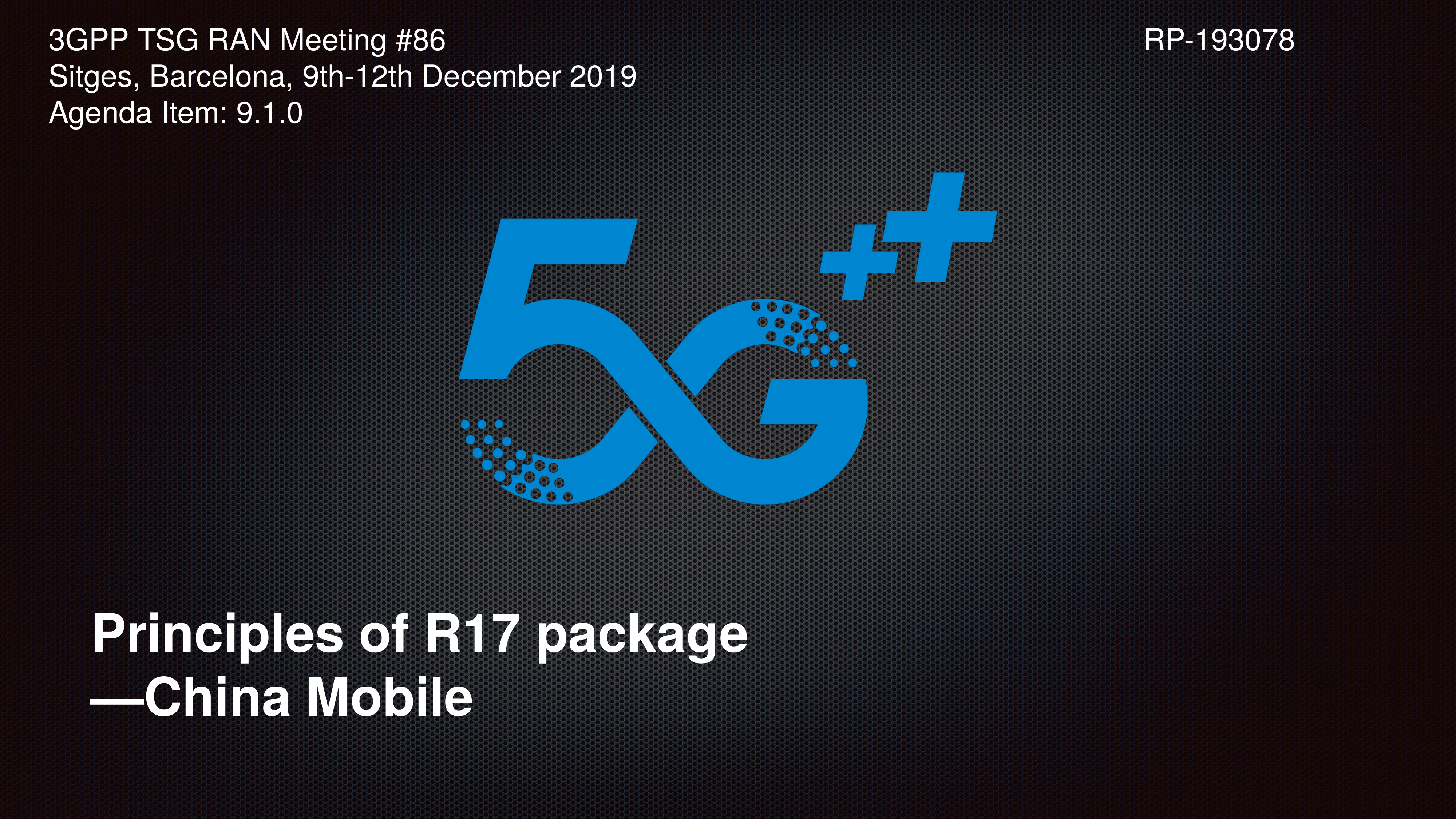

3GPP TSG RAN Meeting #86	                                                                              RP-193078
Sitges, Barcelona, 9th-12th December 2019
Agenda Item: 9.1.0
# Principles of R17 package
—China Mobile